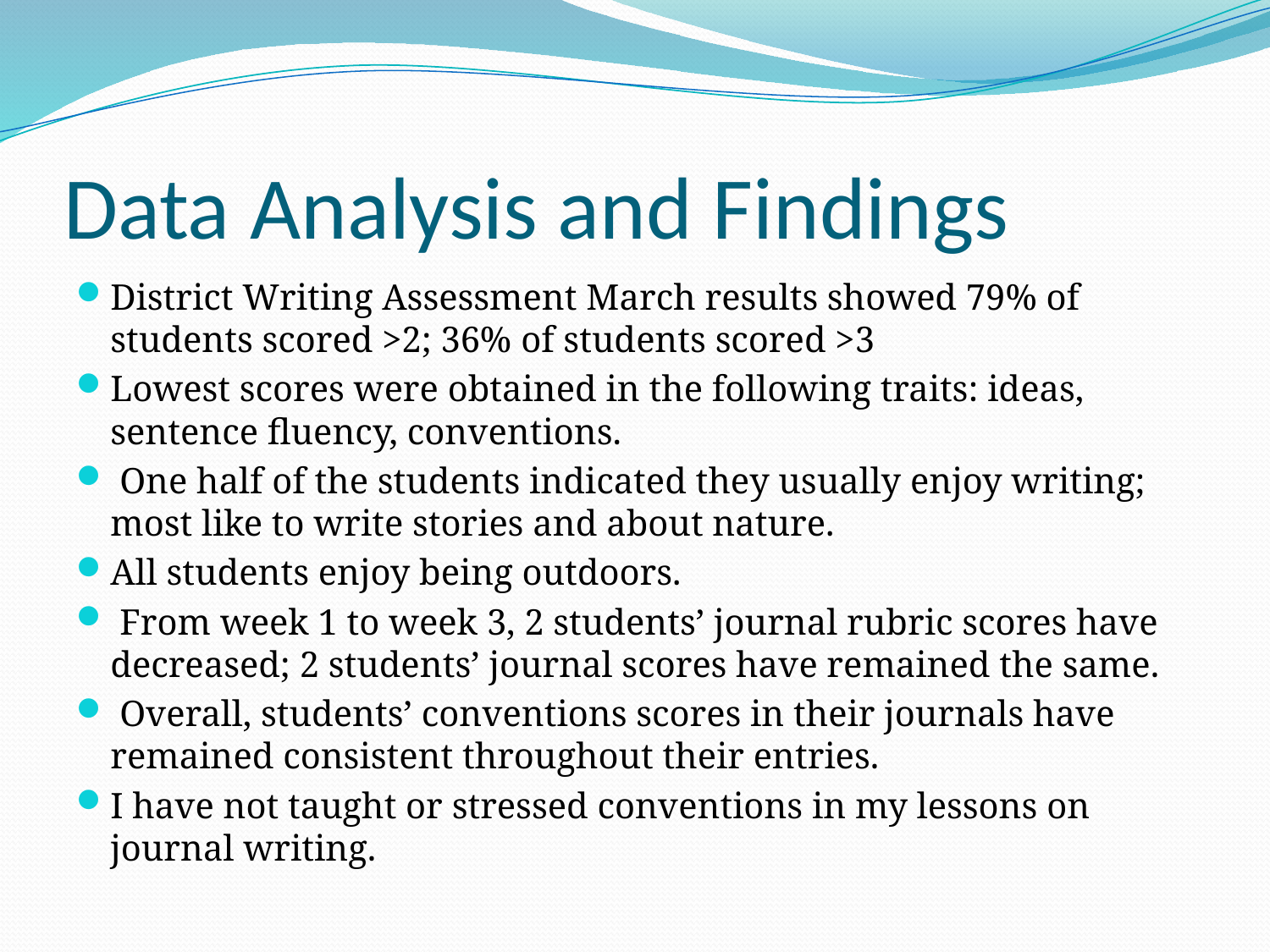

# Data Analysis and Findings
District Writing Assessment March results showed 79% of students scored >2; 36% of students scored >3
Lowest scores were obtained in the following traits: ideas, sentence fluency, conventions.
 One half of the students indicated they usually enjoy writing; most like to write stories and about nature.
All students enjoy being outdoors.
 From week 1 to week 3, 2 students’ journal rubric scores have decreased; 2 students’ journal scores have remained the same.
 Overall, students’ conventions scores in their journals have remained consistent throughout their entries.
I have not taught or stressed conventions in my lessons on journal writing.